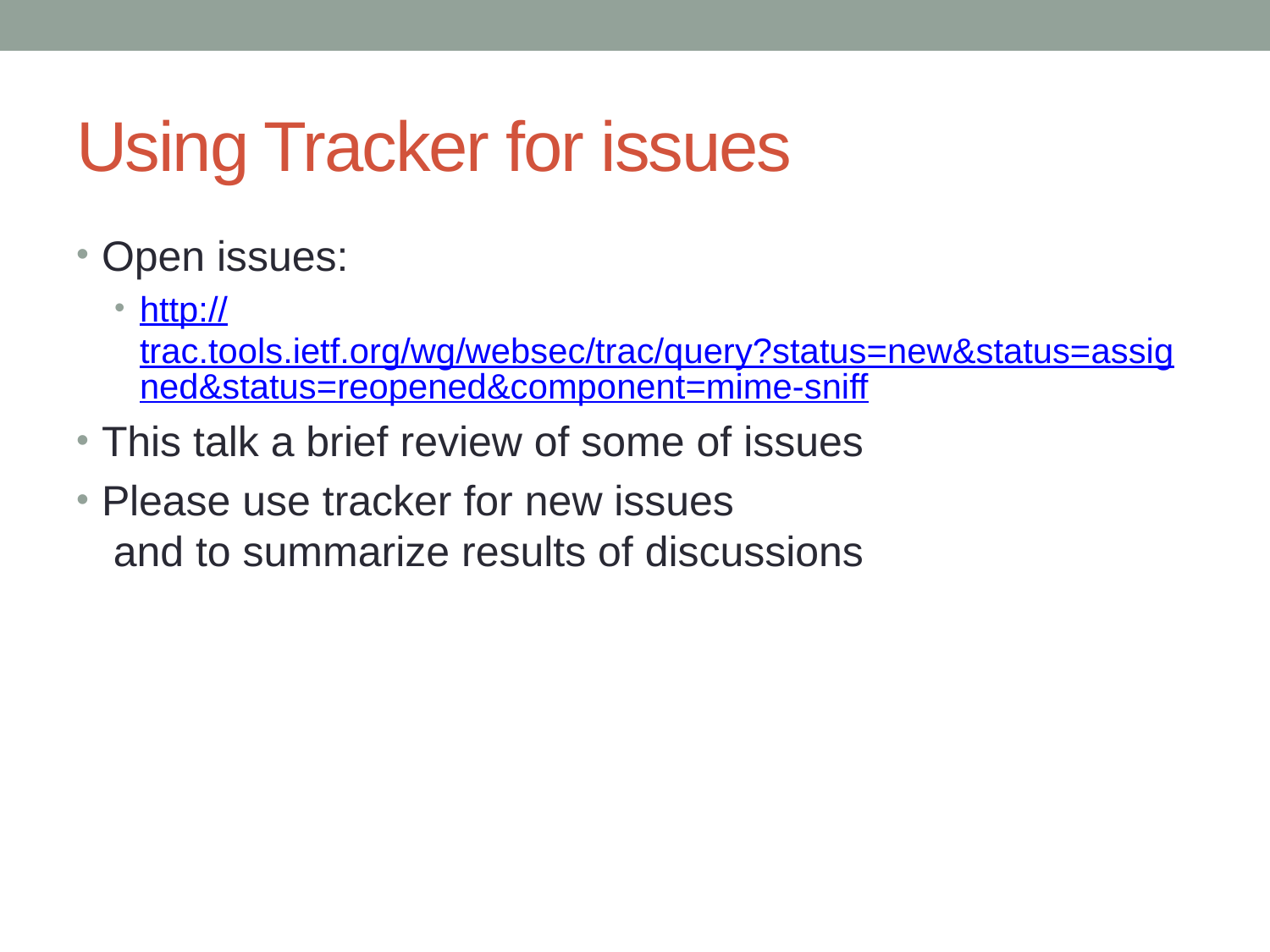

# Using Tracker for issues
Open issues:
http://trac.tools.ietf.org/wg/websec/trac/query?status=new&status=assigned&status=reopened&component=mime-sniff
This talk a brief review of some of issues
Please use tracker for new issues
 and to summarize results of discussions